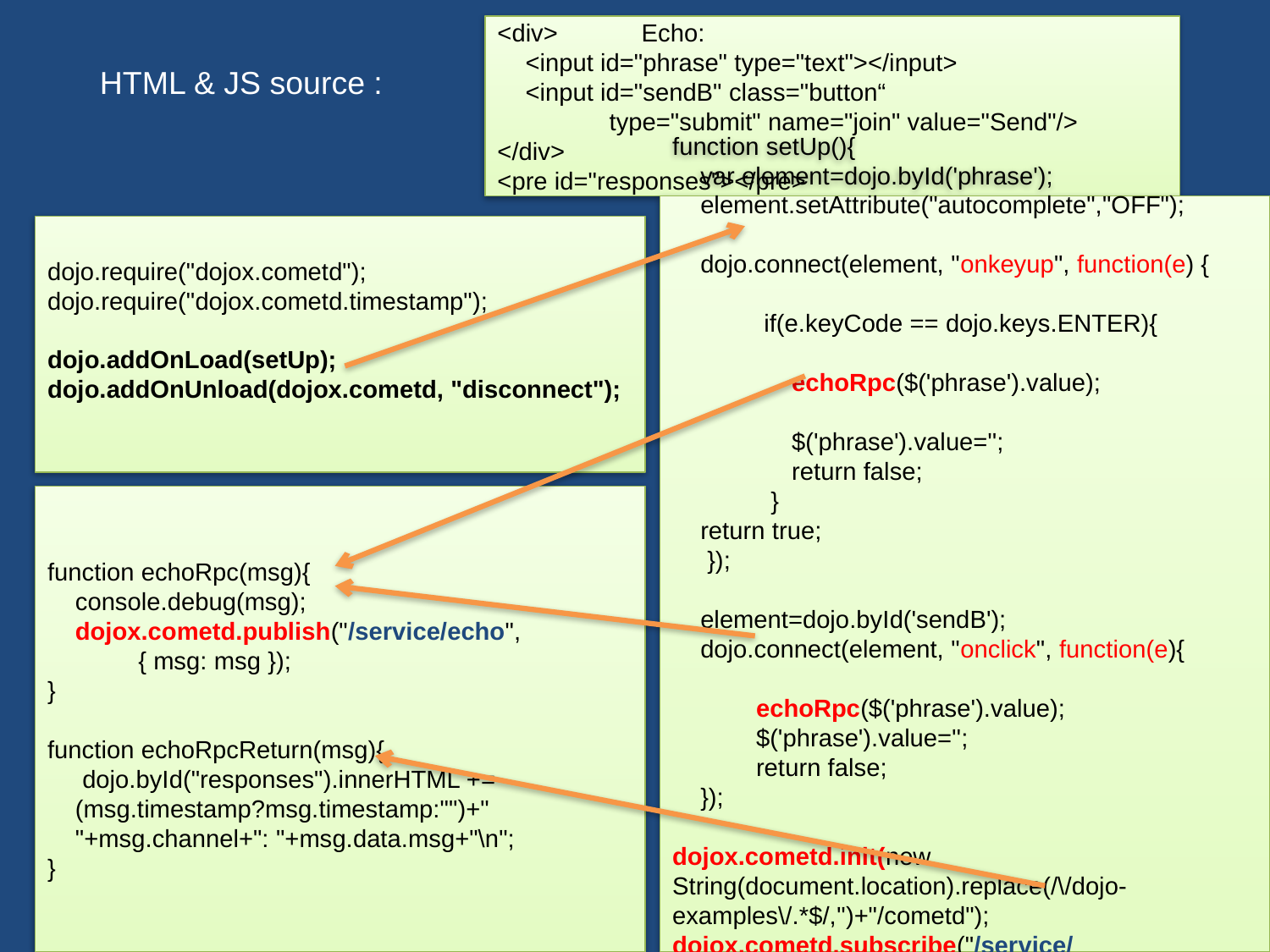

<div>            Echo:
    <input id="phrase" type="text"></input>
    <input id="sendB" class="button“
                type="submit" name="join" value="Send"/>
</div>
<pre id="responses"></pre>
HTML & JS source :
function setUp(){
    var element=dojo.byId('phrase');
    element.setAttribute("autocomplete","OFF");
    dojo.connect(element, "onkeyup", function(e) {
    if(e.keyCode == dojo.keys.ENTER){
        echoRpc($('phrase').value);
        $('phrase').value='';
        return false;
     }
    return true;
     });

    element=dojo.byId('sendB');
    dojo.connect(element, "onclick", function(e){
            echoRpc($('phrase').value);
            $('phrase').value='';
            return false;
    });

dojox.cometd.init(new String(document.location).replace(/\/dojo-examples\/.*$/,'')+"/cometd");
dojox.cometd.subscribe("/service/echo",echoRpcReturn);
}

dojo.require("dojox.cometd");
dojo.require("dojox.cometd.timestamp");

dojo.addOnLoad(setUp);
dojo.addOnUnload(dojox.cometd, "disconnect");

function echoRpc(msg){
    console.debug(msg);
    dojox.cometd.publish("/service/echo",
             { msg: msg });
}

function echoRpcReturn(msg){
     dojo.byId("responses").innerHTML +=
    (msg.timestamp?msg.timestamp:"")+"
    "+msg.channel+": "+msg.data.msg+"\n";
}